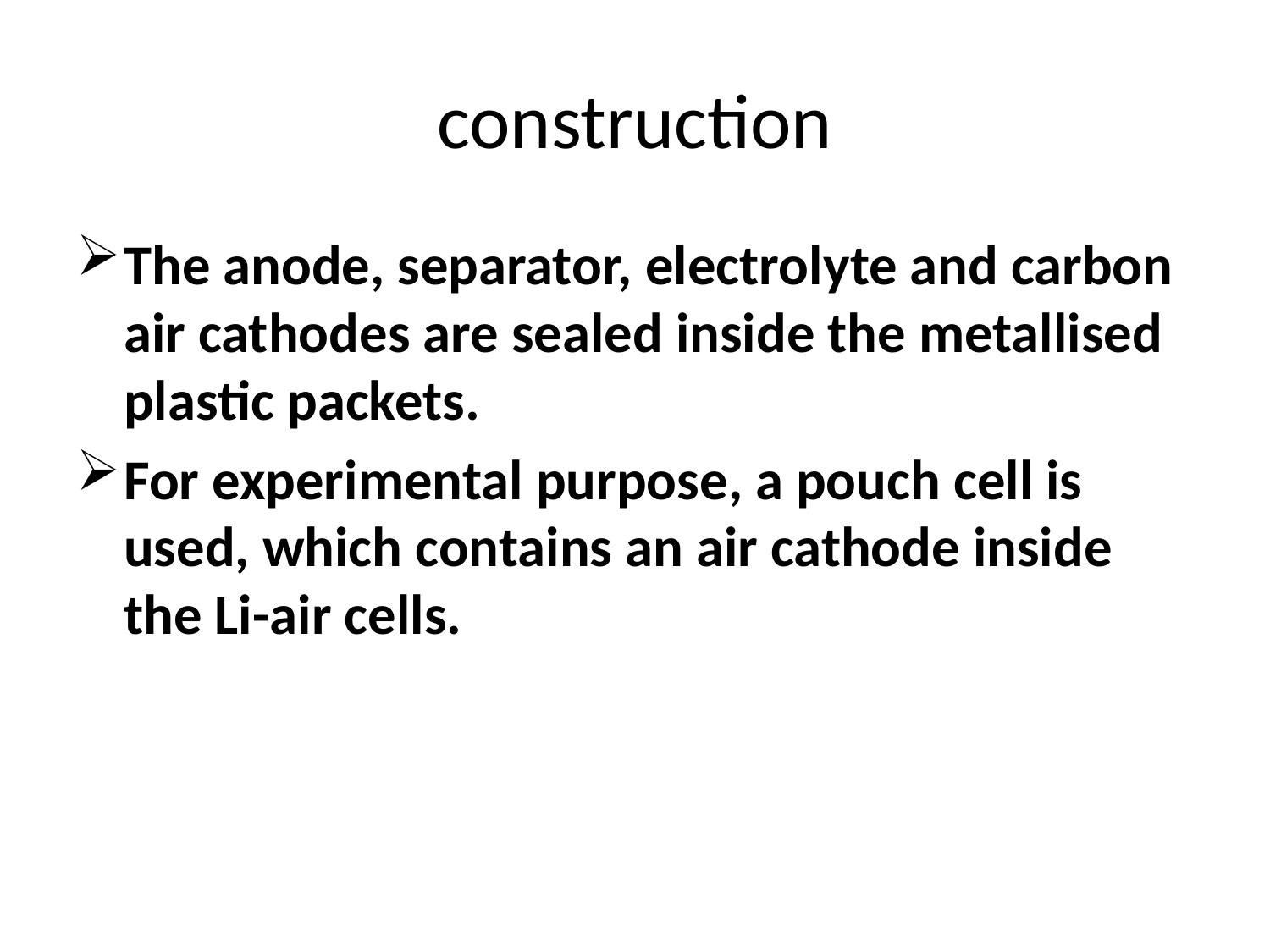

# construction
The anode, separator, electrolyte and carbon air cathodes are sealed inside the metallised plastic packets.
For experimental purpose, a pouch cell is used, which contains an air cathode inside the Li-air cells.